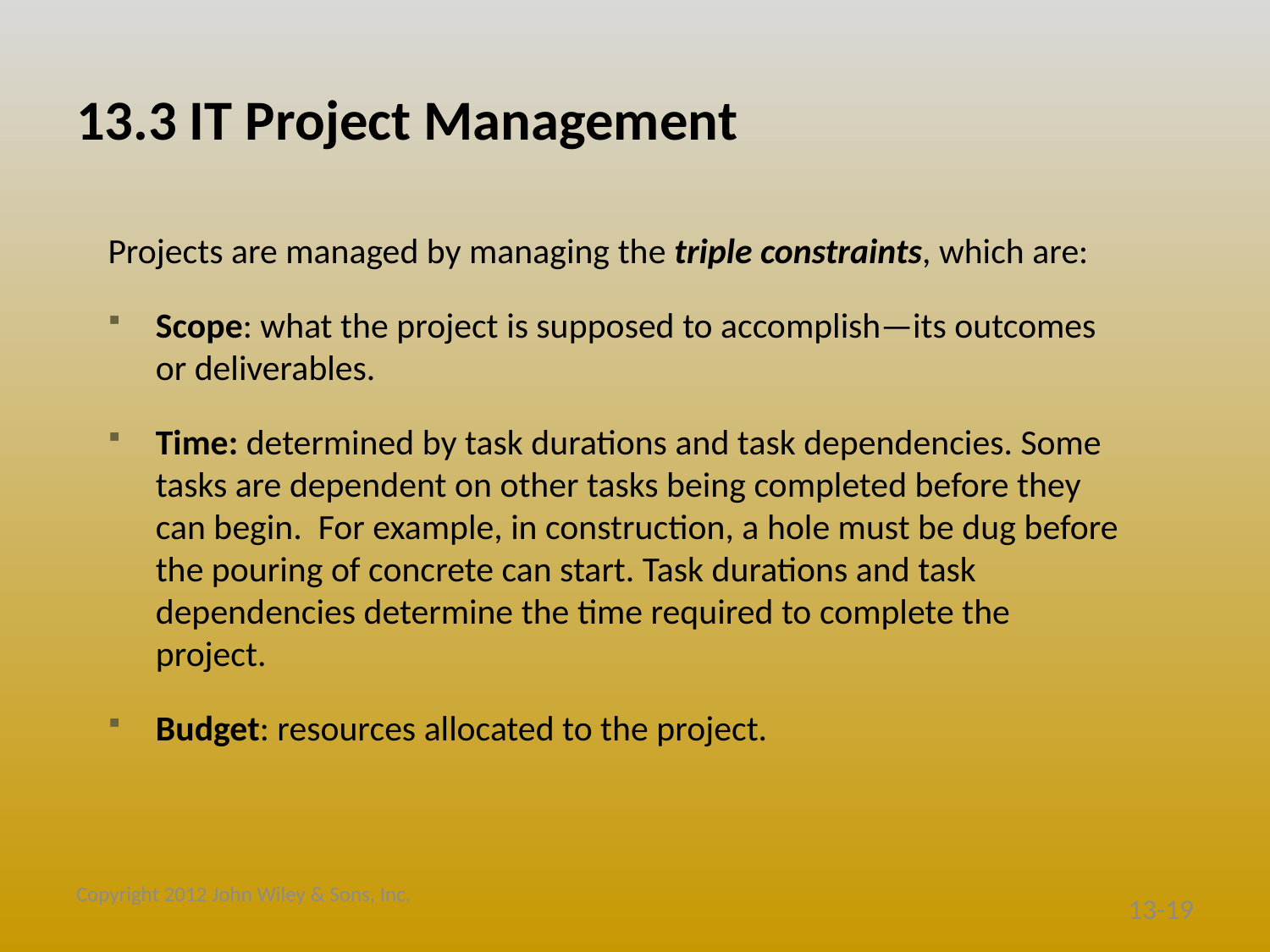

# 13.3 IT Project Management
Projects are managed by managing the triple constraints, which are:
Scope: what the project is supposed to accomplish—its outcomes or deliverables.
Time: determined by task durations and task dependencies. Some tasks are dependent on other tasks being completed before they can begin.  For example, in construction, a hole must be dug before the pouring of concrete can start. Task durations and task dependencies determine the time required to complete the project.
Budget: resources allocated to the project.
Copyright 2012 John Wiley & Sons, Inc.
13-19